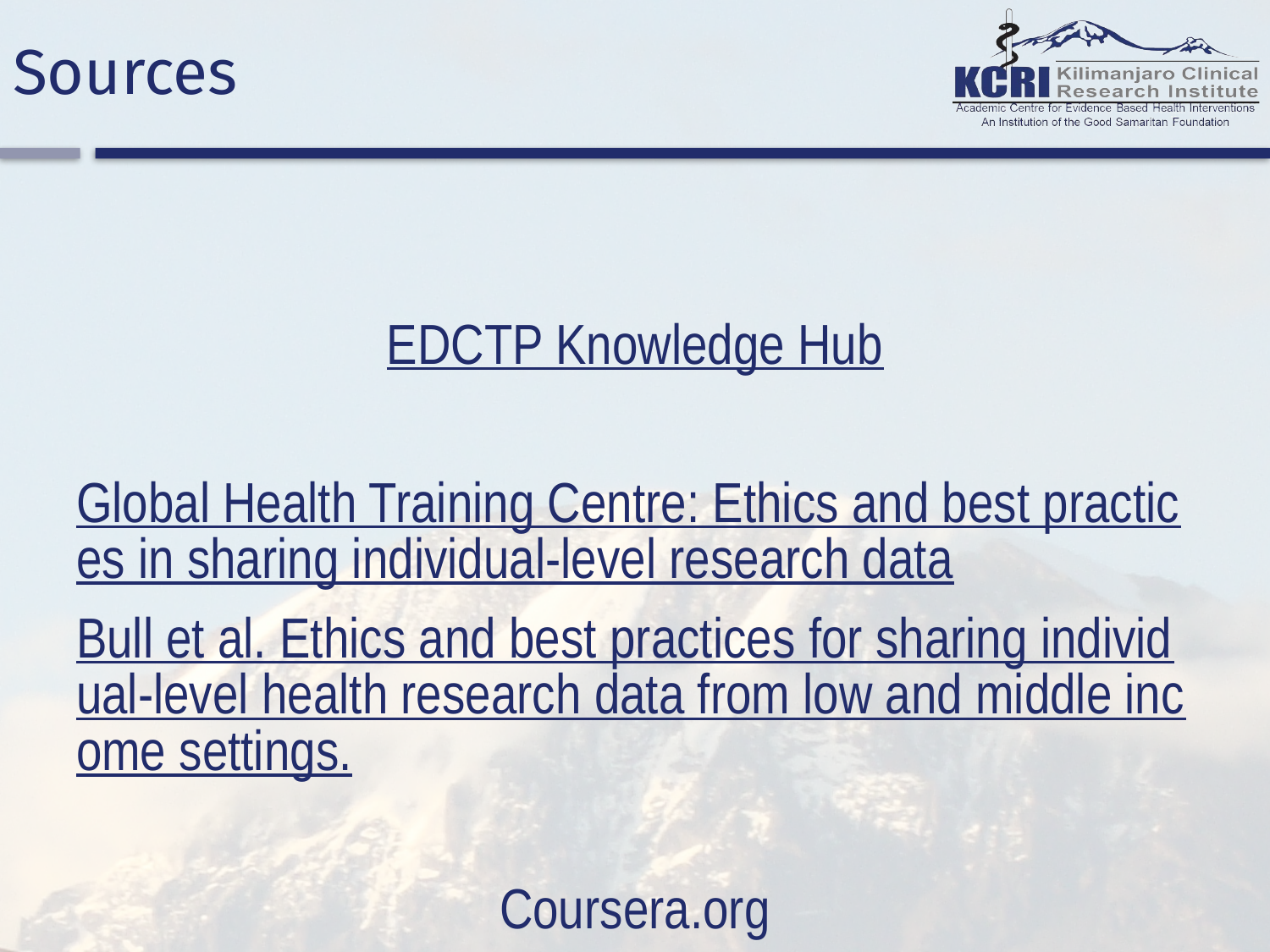

# Sources

EDCTP Knowledge Hub

Global Health Training Centre: Ethics and best practices in sharing individual-level research data
Bull et al. Ethics and best practices for sharing individual-level health research data from low and middle income settings.

Coursera.org